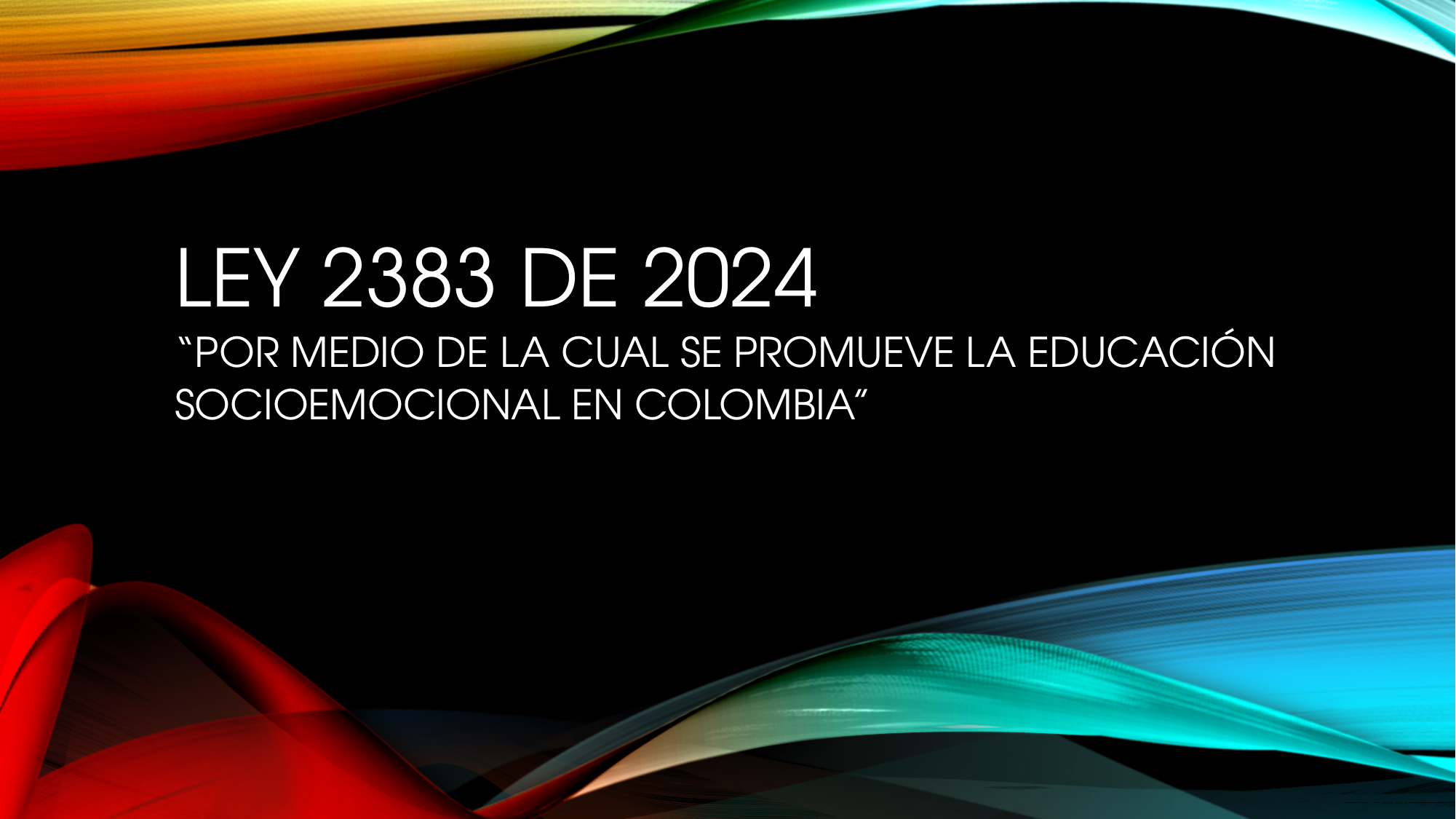

# Ley 2383 de 2024 “Por medio de la cual se promueve la educación socioemocional en Colombia”